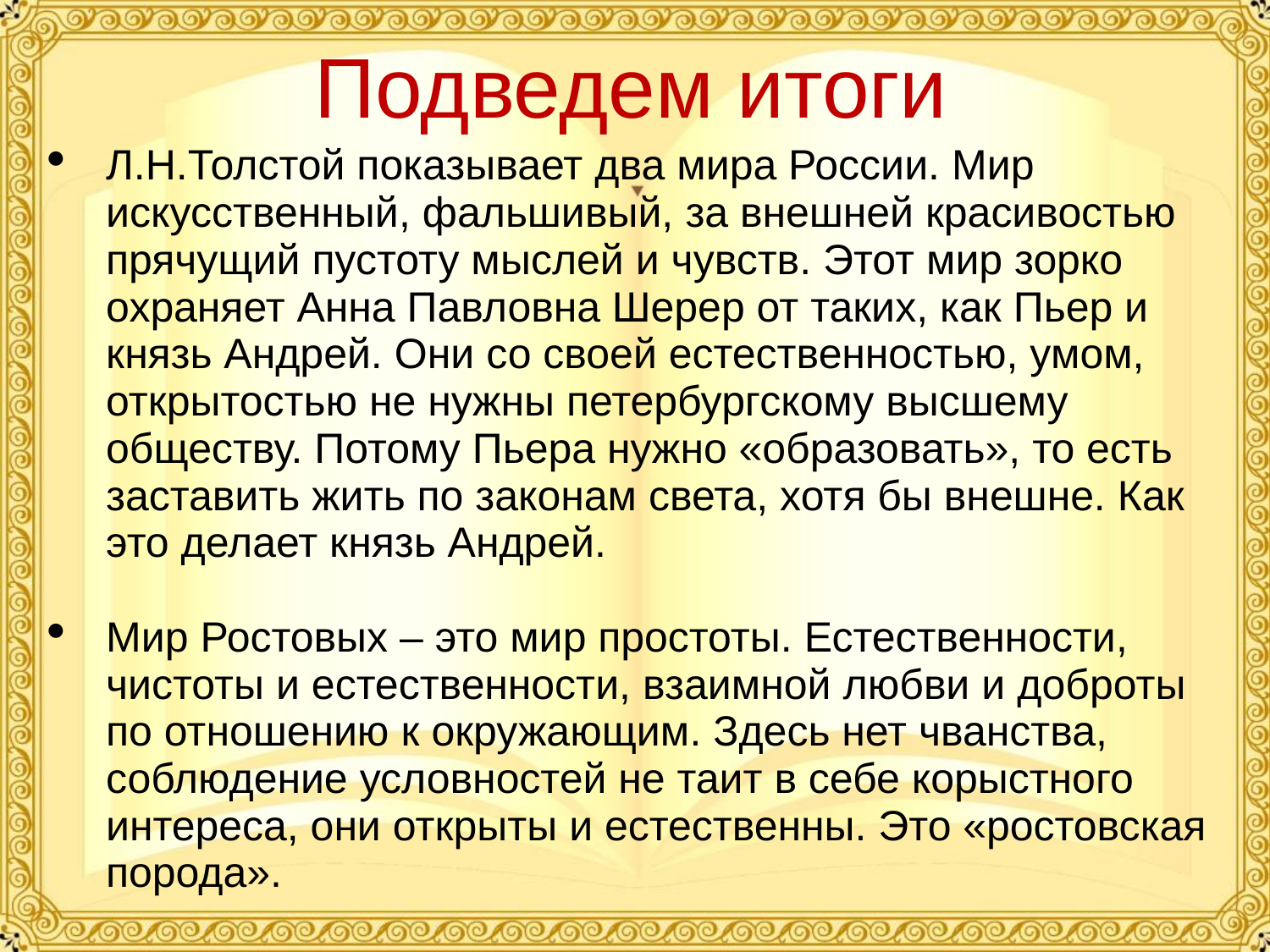

# Подведем итоги
Л.Н.Толстой показывает два мира России. Мир искусственный, фальшивый, за внешней красивостью прячущий пустоту мыслей и чувств. Этот мир зорко охраняет Анна Павловна Шерер от таких, как Пьер и князь Андрей. Они со своей естественностью, умом, открытостью не нужны петербургскому высшему обществу. Потому Пьера нужно «образовать», то есть заставить жить по законам света, хотя бы внешне. Как это делает князь Андрей.

Мир Ростовых – это мир простоты. Естественности, чистоты и естественности, взаимной любви и доброты по отношению к окружающим. Здесь нет чванства, соблюдение условностей не таит в себе корыстного интереса, они открыты и естественны. Это «ростовская порода».